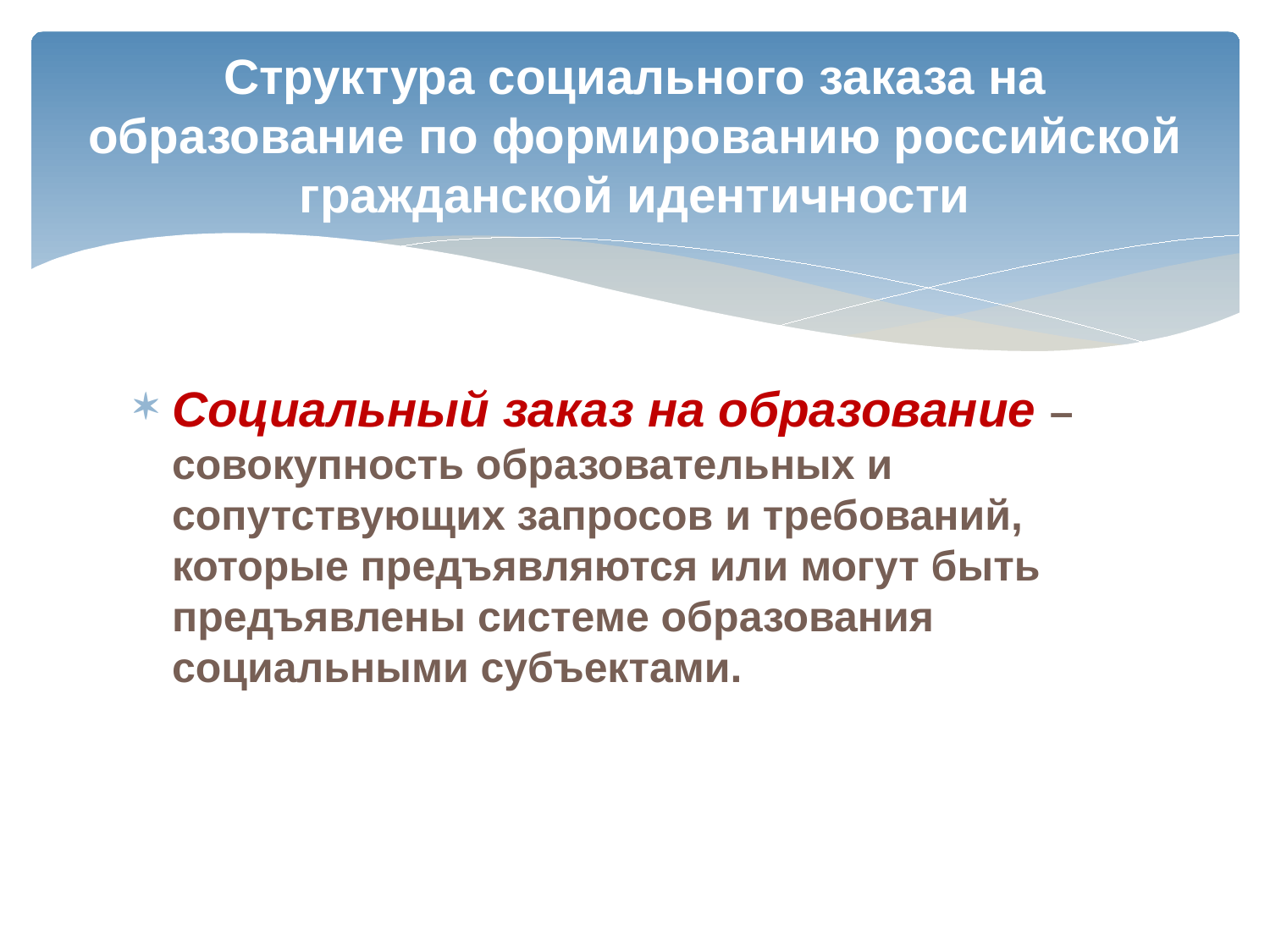

# Структура социального заказа на образование по формированию российской гражданской идентичности
Социальный заказ на образование – совокупность образовательных и сопутствующих запросов и требований, которые предъявляются или могут быть предъявлены системе образования социальными субъектами.